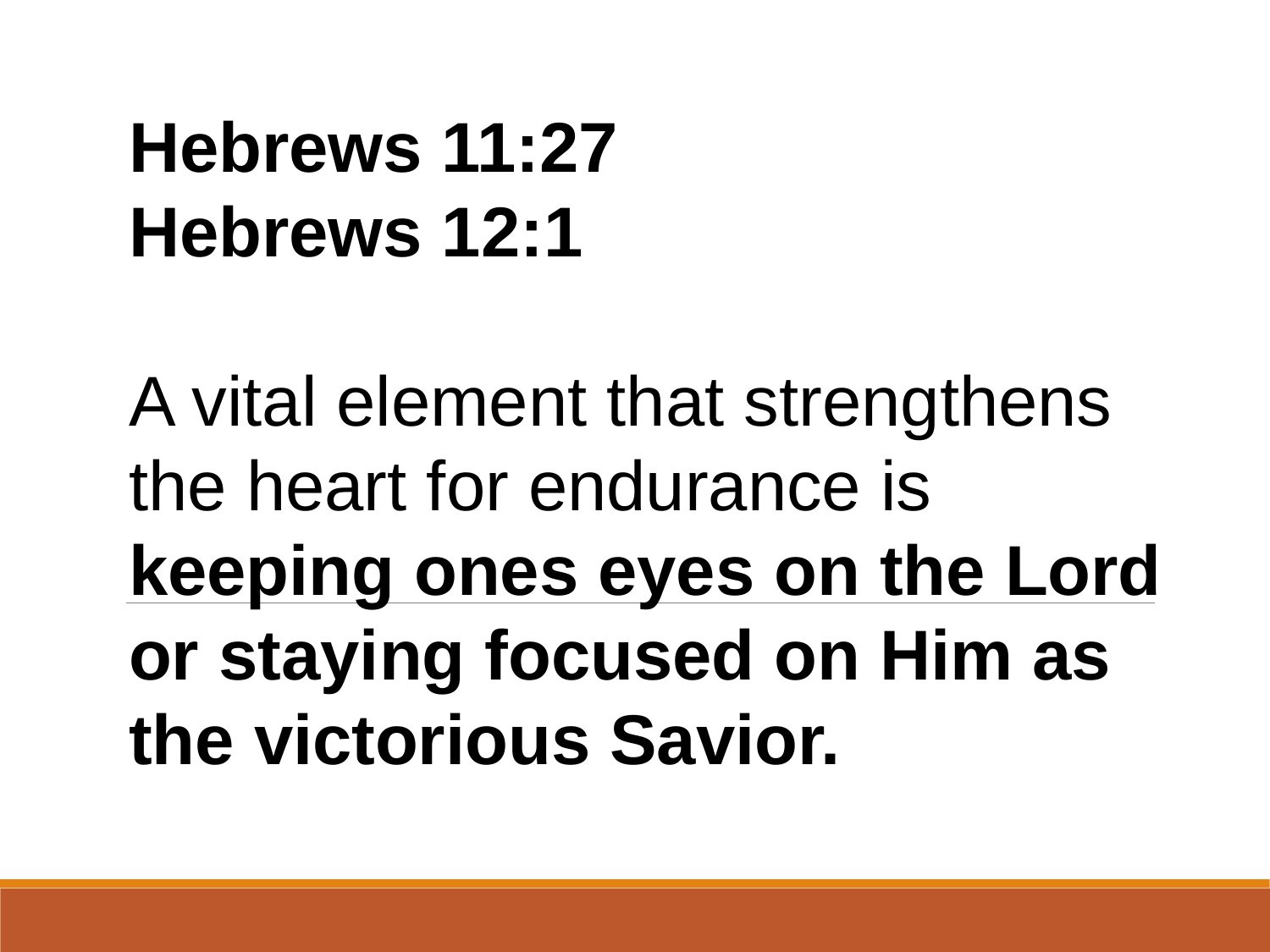

Hebrews 11:27
Hebrews 12:1

A vital element that strengthens the heart for endurance is keeping ones eyes on the Lord or staying focused on Him as the victorious Savior.